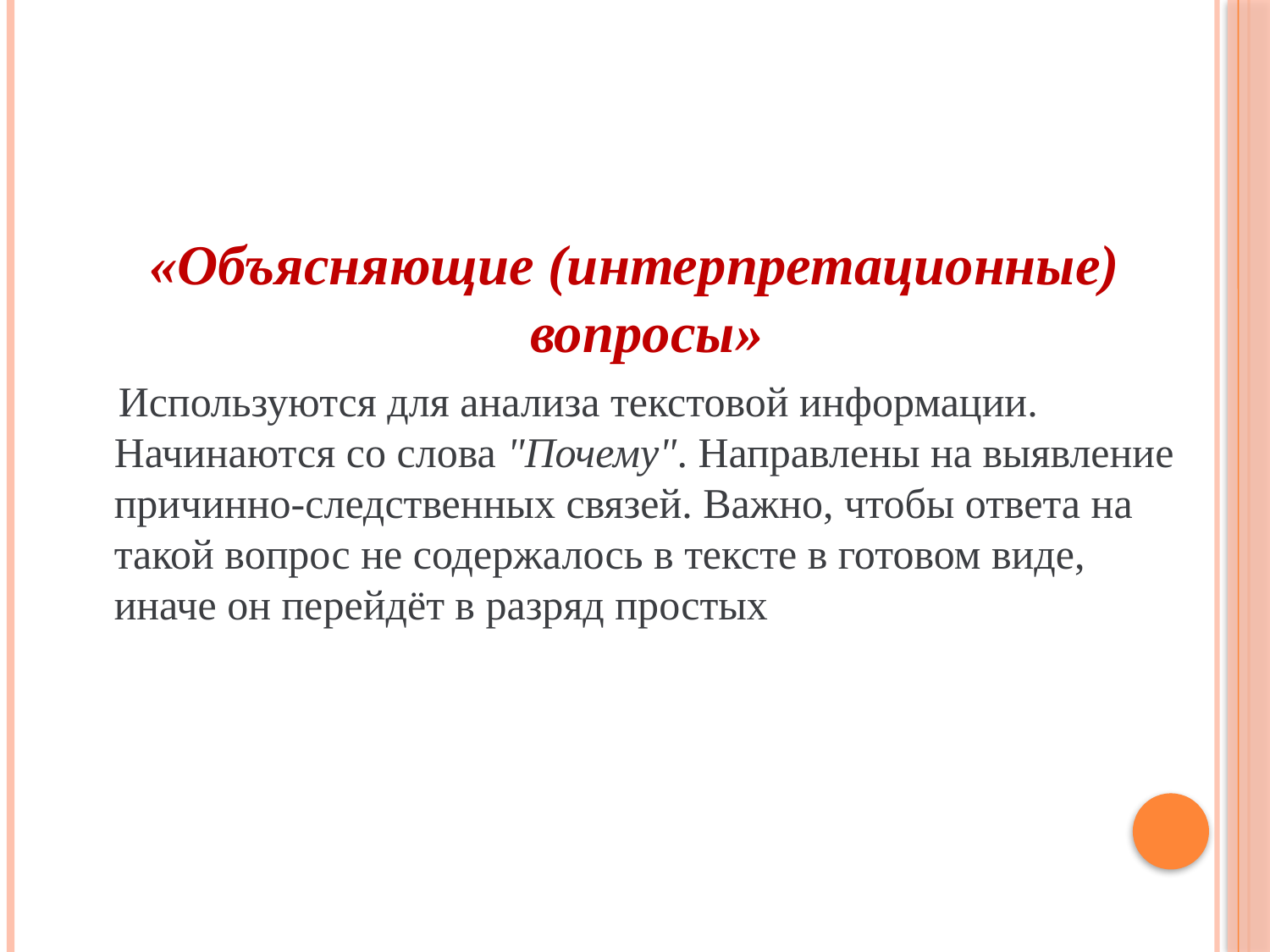

#
«Объясняющие (интерпретационные) вопросы»
    Используются для анализа текстовой информации. Начинаются со слова "Почему". Направлены на выявление причинно-следственных связей. Важно, чтобы ответа на такой вопрос не содержалось в тексте в готовом виде, иначе он перейдёт в разряд простых